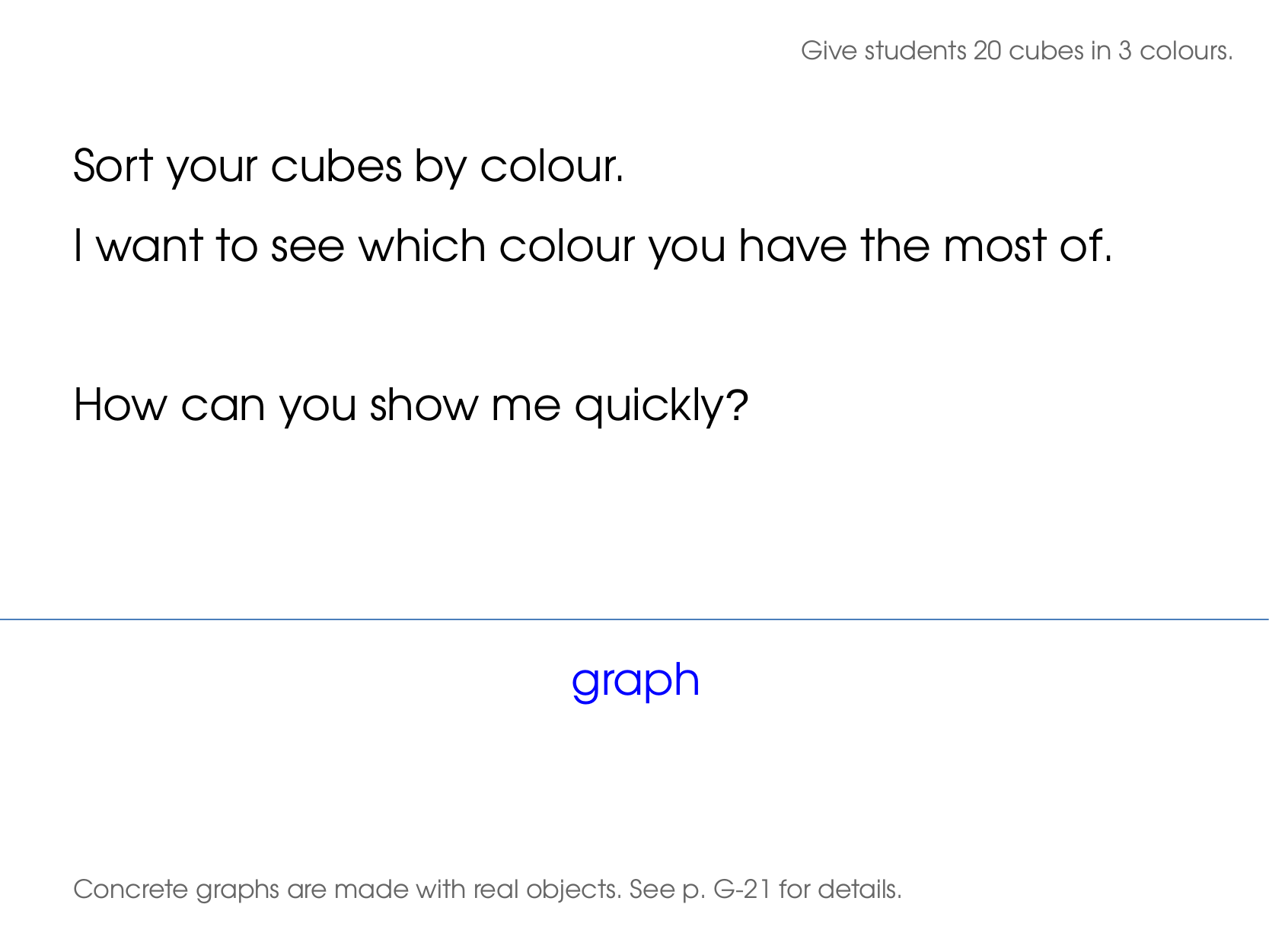

Give students 20 cubes in 3 colours.
Sort your cubes by colour.
I want to see which colour you have the most of.

How can you show me quickly?
graph
Concrete graphs are made with real objects. See p. G-21 for details.